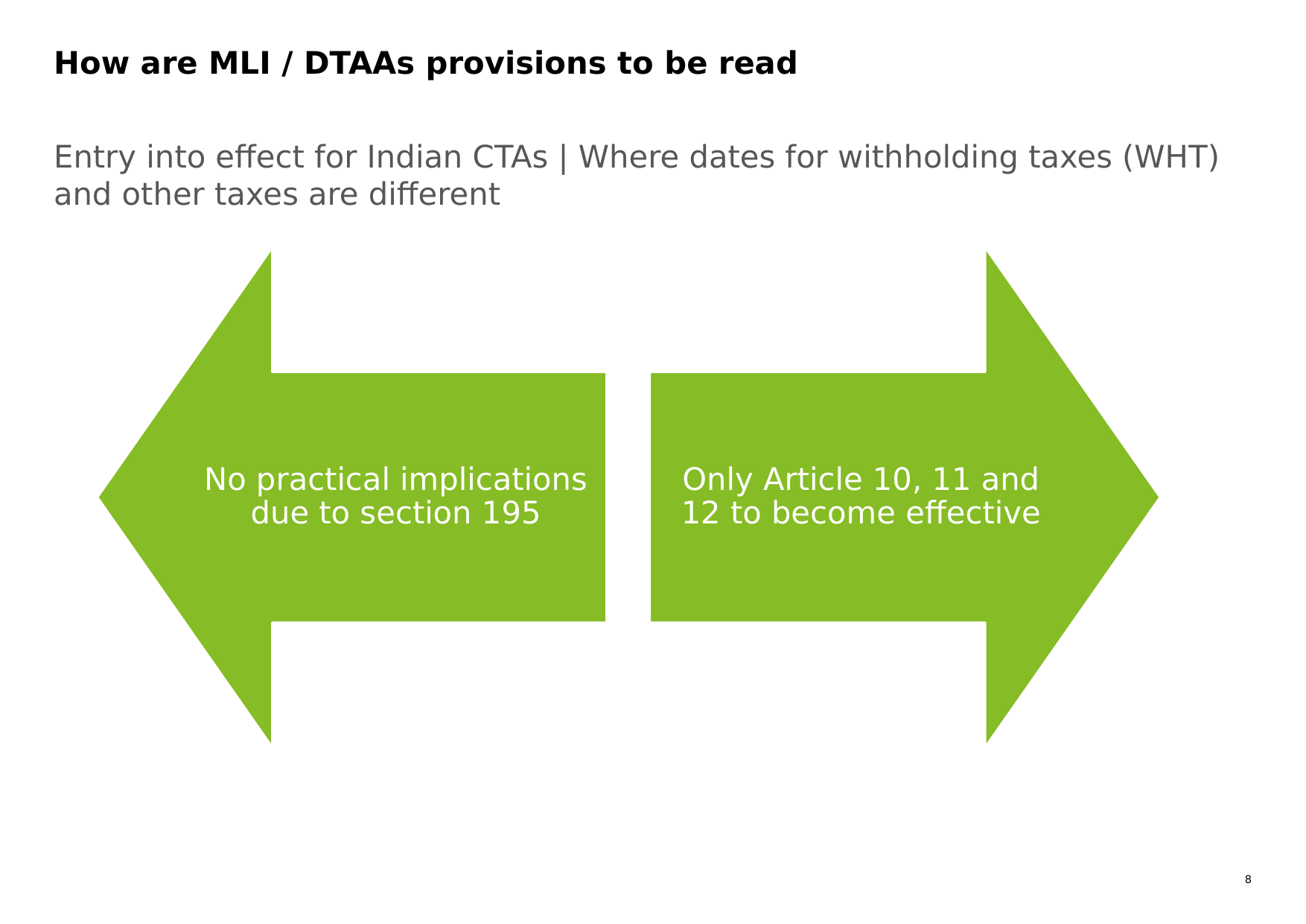

# How are MLI / DTAAs provisions to be read
Entry into effect for Indian CTAs | Where dates for withholding taxes (WHT) and other taxes are different
No practical implications due to section 195
Only Article 10, 11 and 12 to become effective